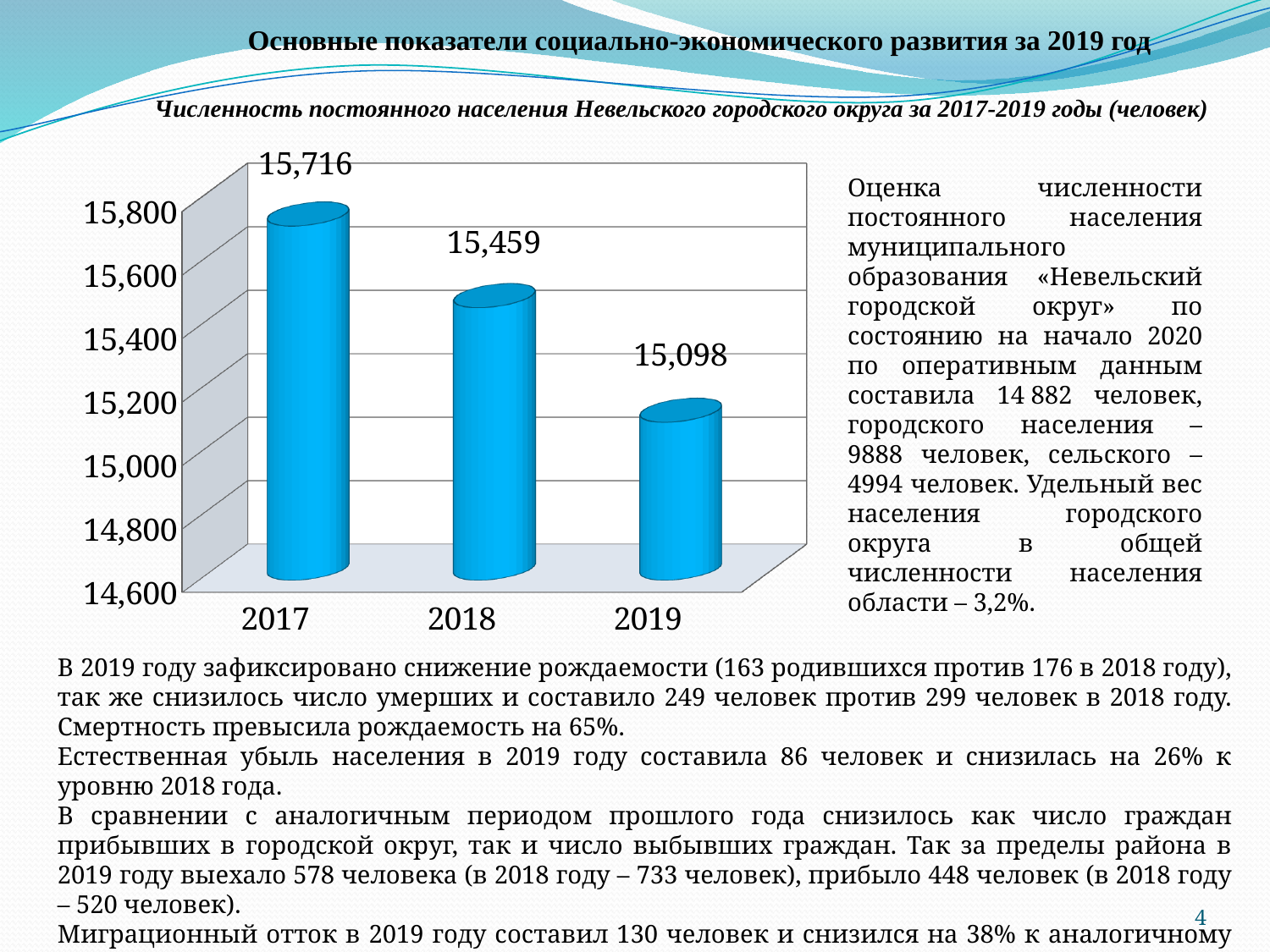

Основные показатели социально-экономического развития за 2019 год
Численность постоянного населения Невельского городского округа за 2017-2019 годы (человек)

[unsupported chart]

Оценка численности постоянного населения муниципального образования «Невельский городской округ» по состоянию на начало 2020 по оперативным данным составила 14 882 человек, городского населения – 9888 человек, сельского – 4994 человек. Удельный вес населения городского округа в общей численности населения области – 3,2%.
В 2019 году зафиксировано снижение рождаемости (163 родившихся против 176 в 2018 году), так же снизилось число умерших и составило 249 человек против 299 человек в 2018 году. Смертность превысила рождаемость на 65%.
Естественная убыль населения в 2019 году составила 86 человек и снизилась на 26% к уровню 2018 года.
В сравнении с аналогичным периодом прошлого года снизилось как число граждан прибывших в городской округ, так и число выбывших граждан. Так за пределы района в 2019 году выехало 578 человека (в 2018 году – 733 человек), прибыло 448 человек (в 2018 году – 520 человек).
Миграционный отток в 2019 году составил 130 человек и снизился на 38% к аналогичному периоду прошлого года (в 2018 году – 213 человек).
4